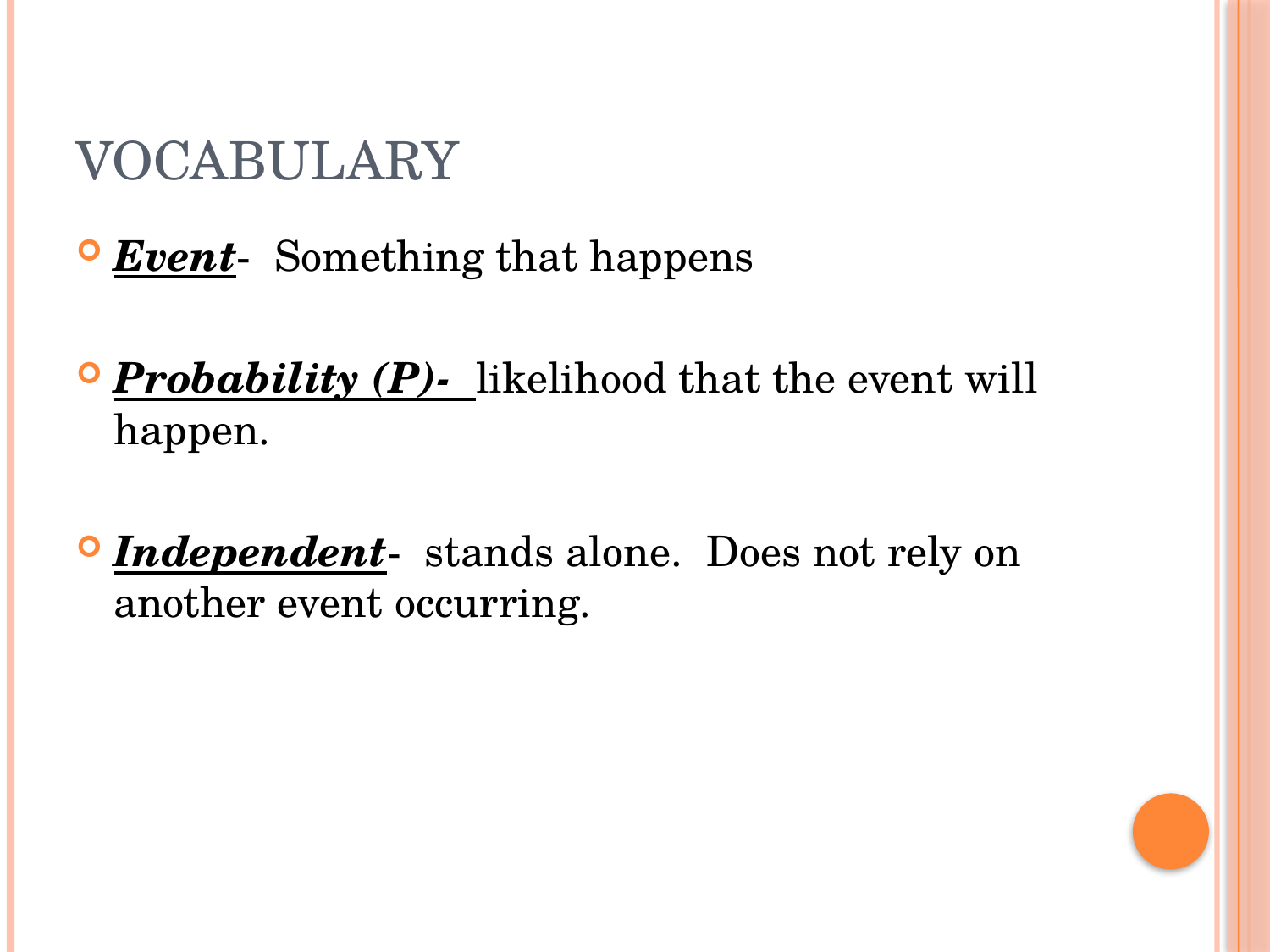

# Vocabulary
Event-  Something that happens

Probability (P)-  likelihood that the event will happen.

Independent-  stands alone.  Does not rely on another event occurring.